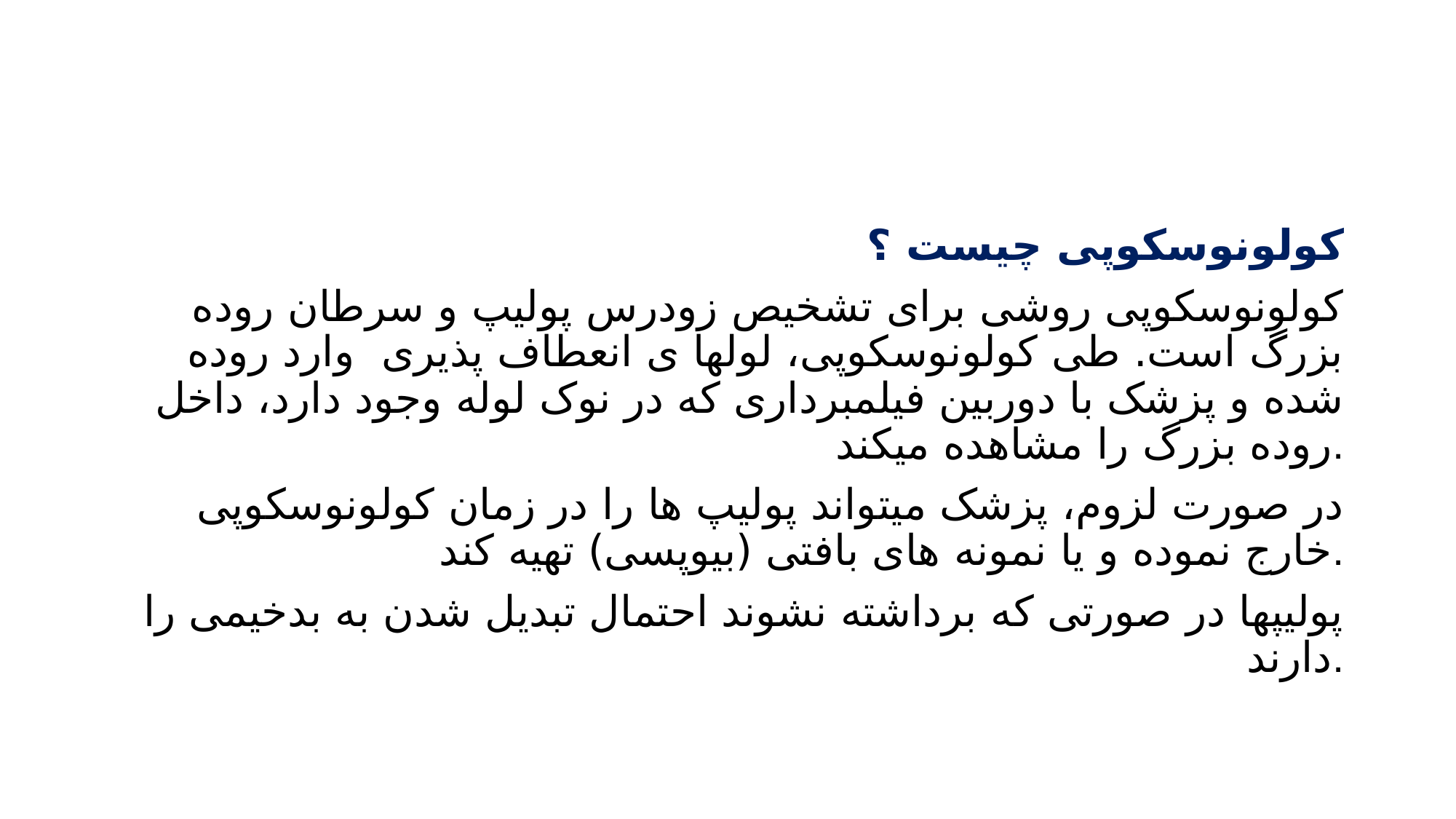

کولونوسکوپی چیست ؟
کولونوسکوپی روشی برای تشخیص زودرس پولیپ و سرطان روده بزرگ است. طی کولونوسکوپی، لولها ی انعطاف پذیری  وارد روده شده و پزشک با دوربین فیلمبرداری که در نوک لوله وجود دارد، داخل روده بزرگ را مشاهده میکند.
در صورت لزوم، پزشک میتواند پولیپ ها را در زمان کولونوسکوپی خارج نموده و یا نمونه های بافتی (بیوپسی) تهیه کند.
پولیپها در صورتی که برداشته نشوند احتمال تبدیل شدن به بدخیمی را دارند.